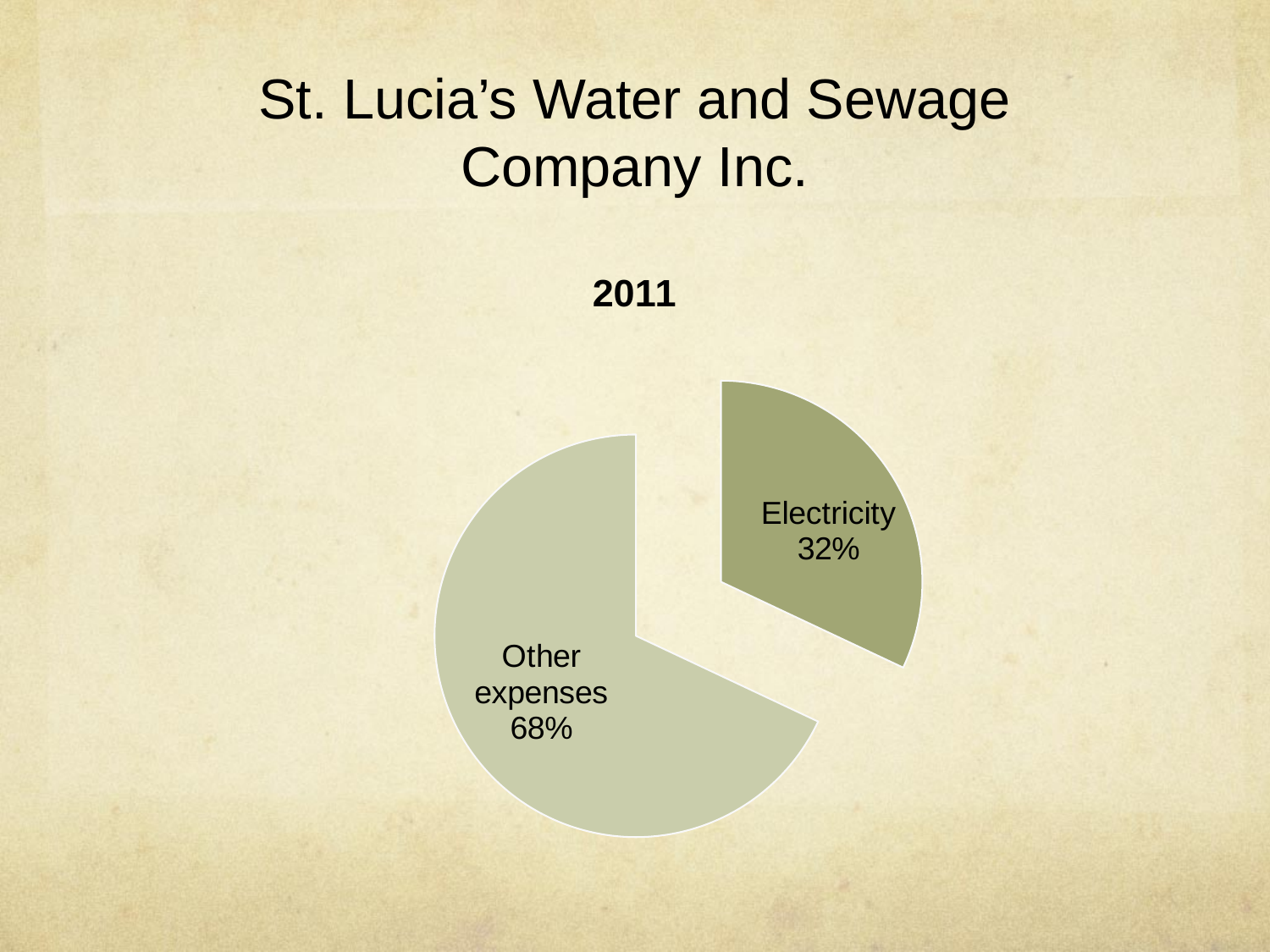

# St. Lucia’s Water and Sewage Company Inc.

### Chart: 2011

| Category | Operating Expenses |
|---|---|
| Electricity | 4800.0 |
| Other expenses | 10199.0 |